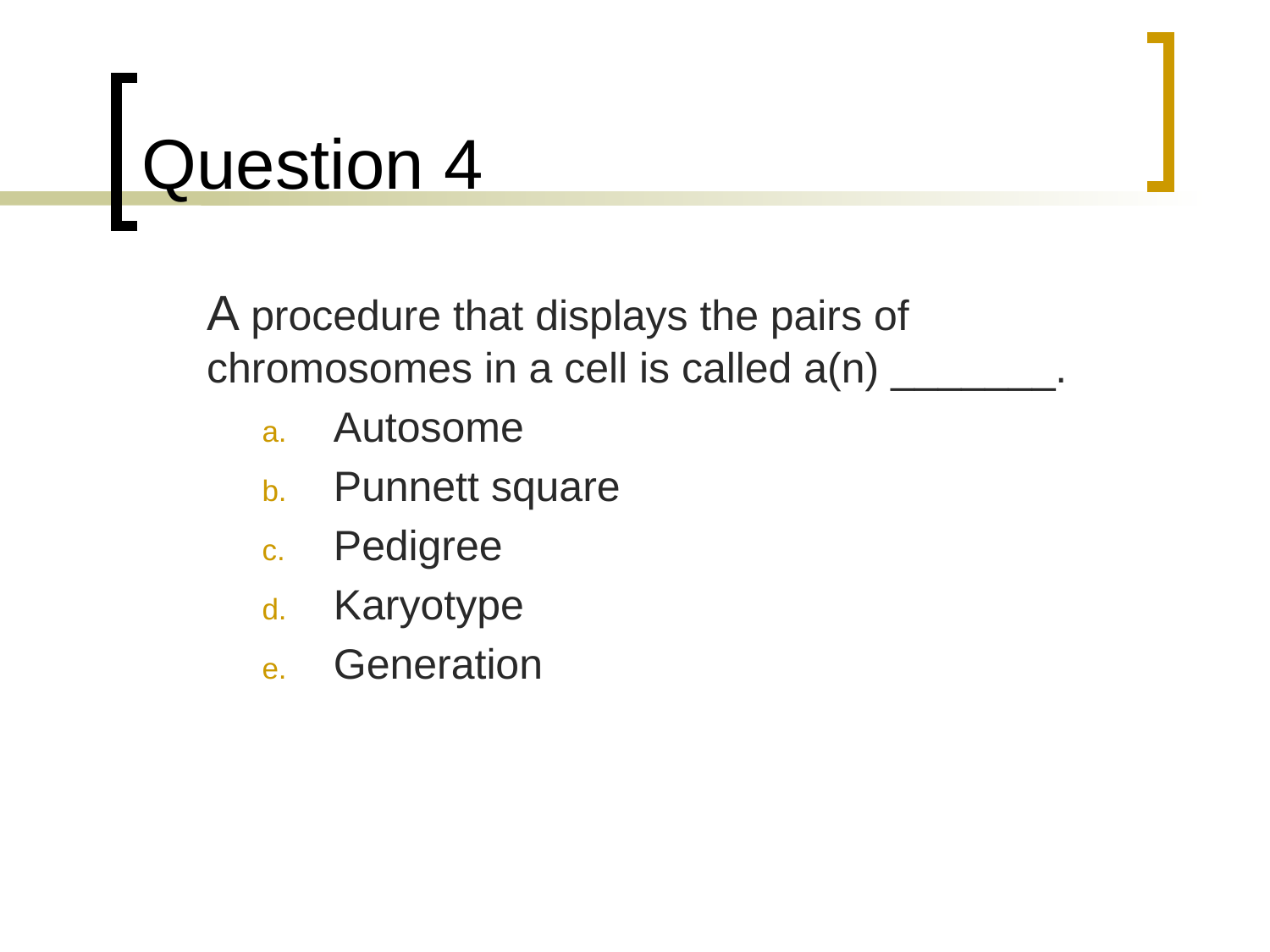

# Question 4
	A procedure that displays the pairs of chromosomes in a cell is called a(n) _______.
Autosome
Punnett square
Pedigree
Karyotype
Generation